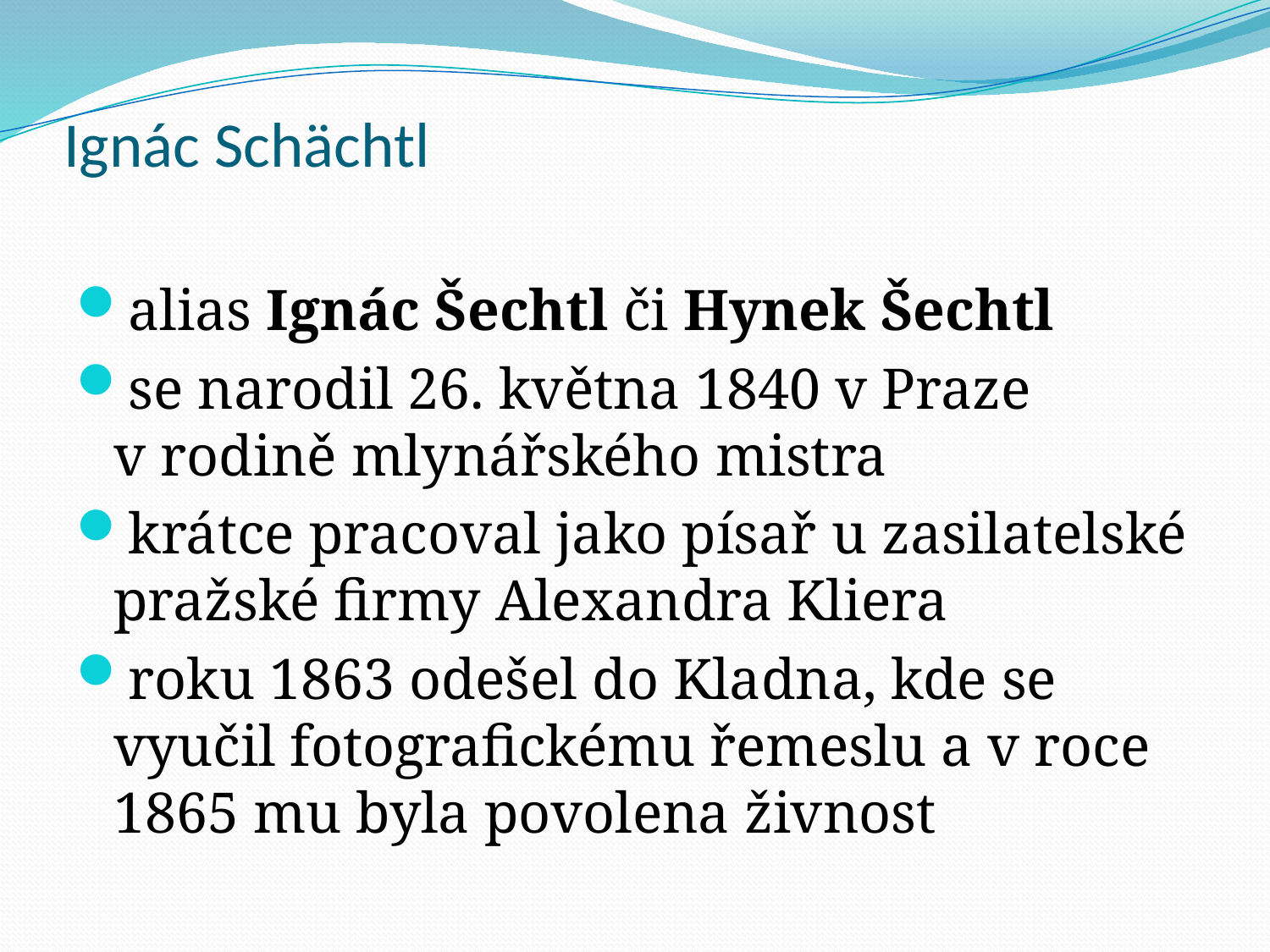

# Ignác Schächtl
alias Ignác Šechtl či Hynek Šechtl
se narodil 26. května 1840 v Praze v rodině mlynářského mistra
krátce pracoval jako písař u zasilatelské pražské firmy Alexandra Kliera
roku 1863 odešel do Kladna, kde se vyučil fotografickému řemeslu a v roce 1865 mu byla povolena živnost